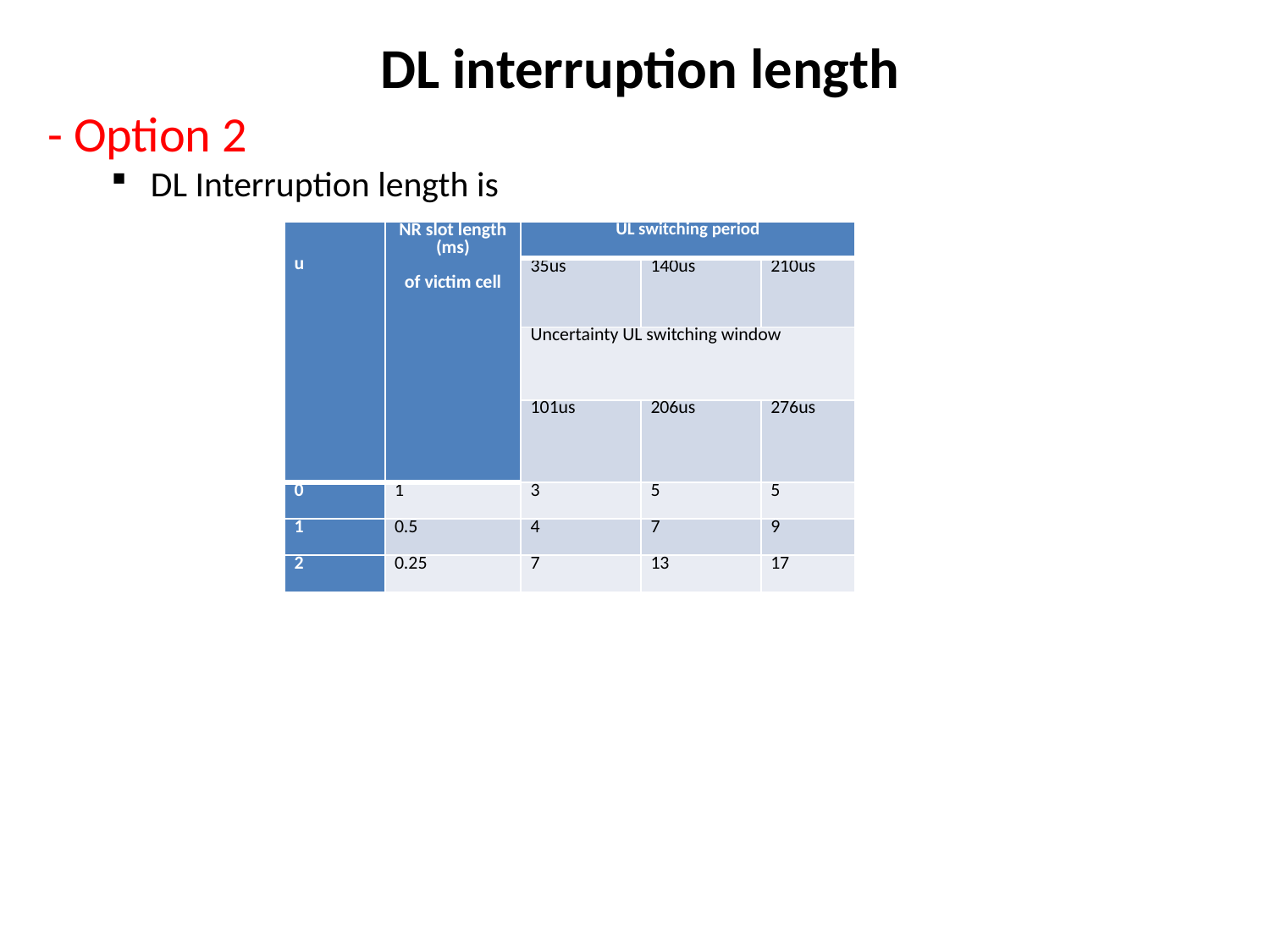

# DL interruption length
- Option 2
DL Interruption length is

| u | NR slot length (ms) of victim cell | UL switching period |  |  |
| --- | --- | --- | --- | --- |
|  |  | 35us | 140us | 210us |
|  |  | Uncertainty UL switching window |  |  |
|  |  | 101us | 206us | 276us |
| 0 | 1 | 3 | 5 | 5 |
| 1 | 0.5 | 4 | 7 | 9 |
| 2 | 0.25 | 7 | 13 | 17 |